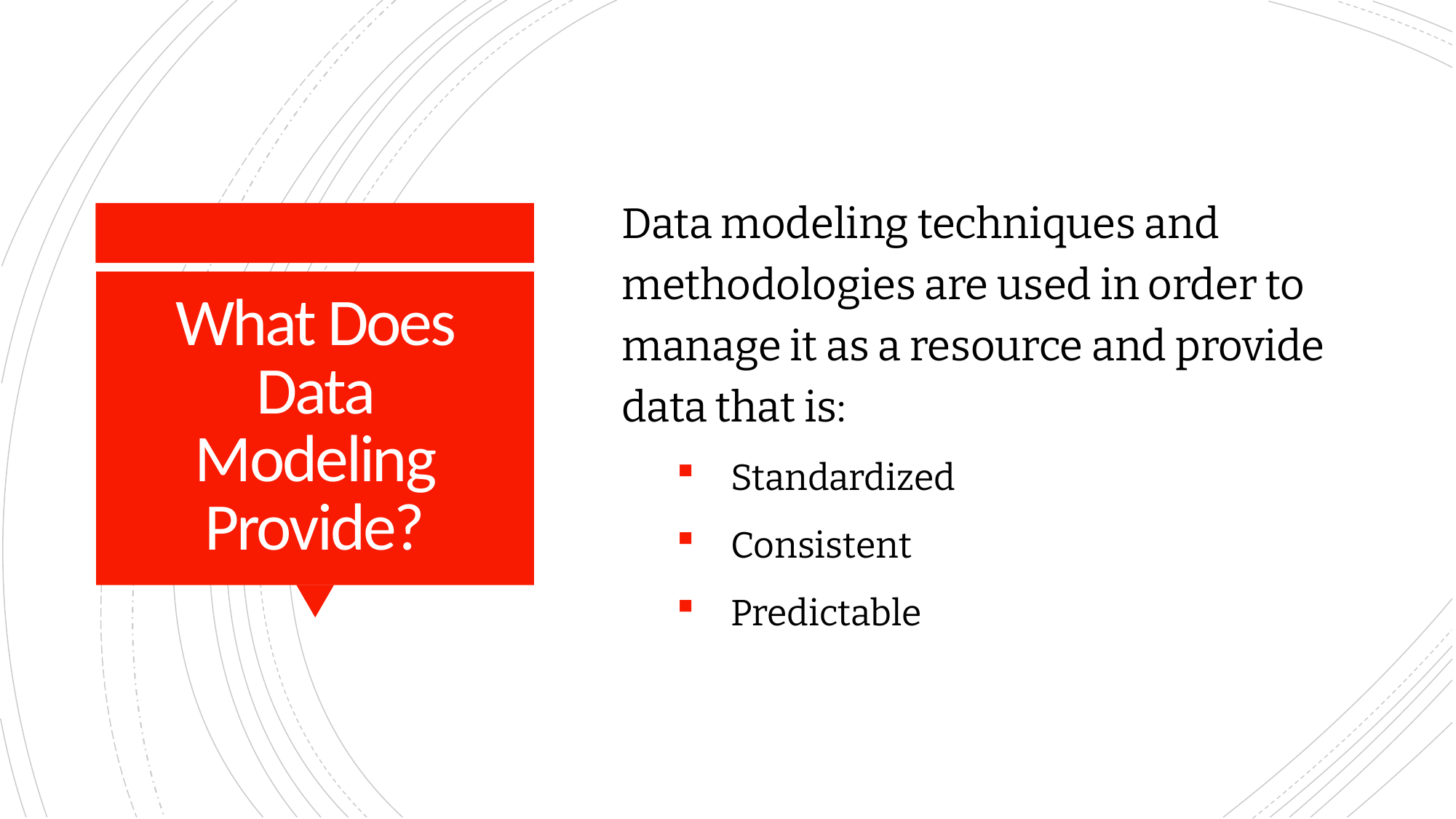

Data modeling techniques and methodologies are used in order to manage it as a resource and provide data that is:
Standardized
Consistent
Predictable
# What Does Data Modeling Provide?